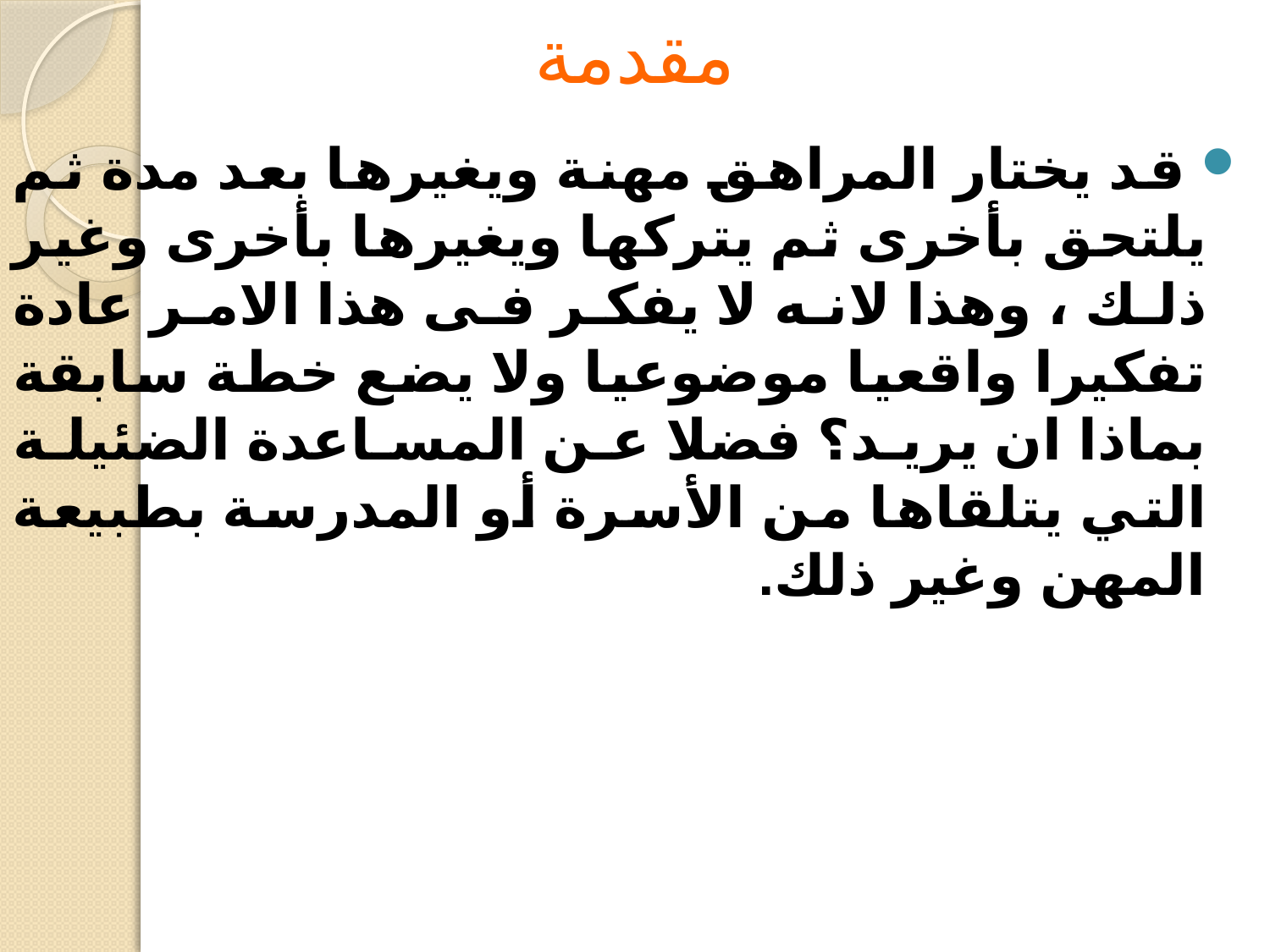

# مقدمة
 قد يختار المراهق مهنة ويغيرها بعد مدة ثم يلتحق بأخرى ثم يتركها ويغيرها بأخرى وغير ذلك ، وهذا لانه لا يفكر فى هذا الامر عادة تفكيرا واقعيا موضوعيا ولا يضع خطة سابقة بماذا ان يريد؟ فضلا عن المساعدة الضئيلة التي يتلقاها من الأسرة أو المدرسة بطبيعة المهن وغير ذلك.